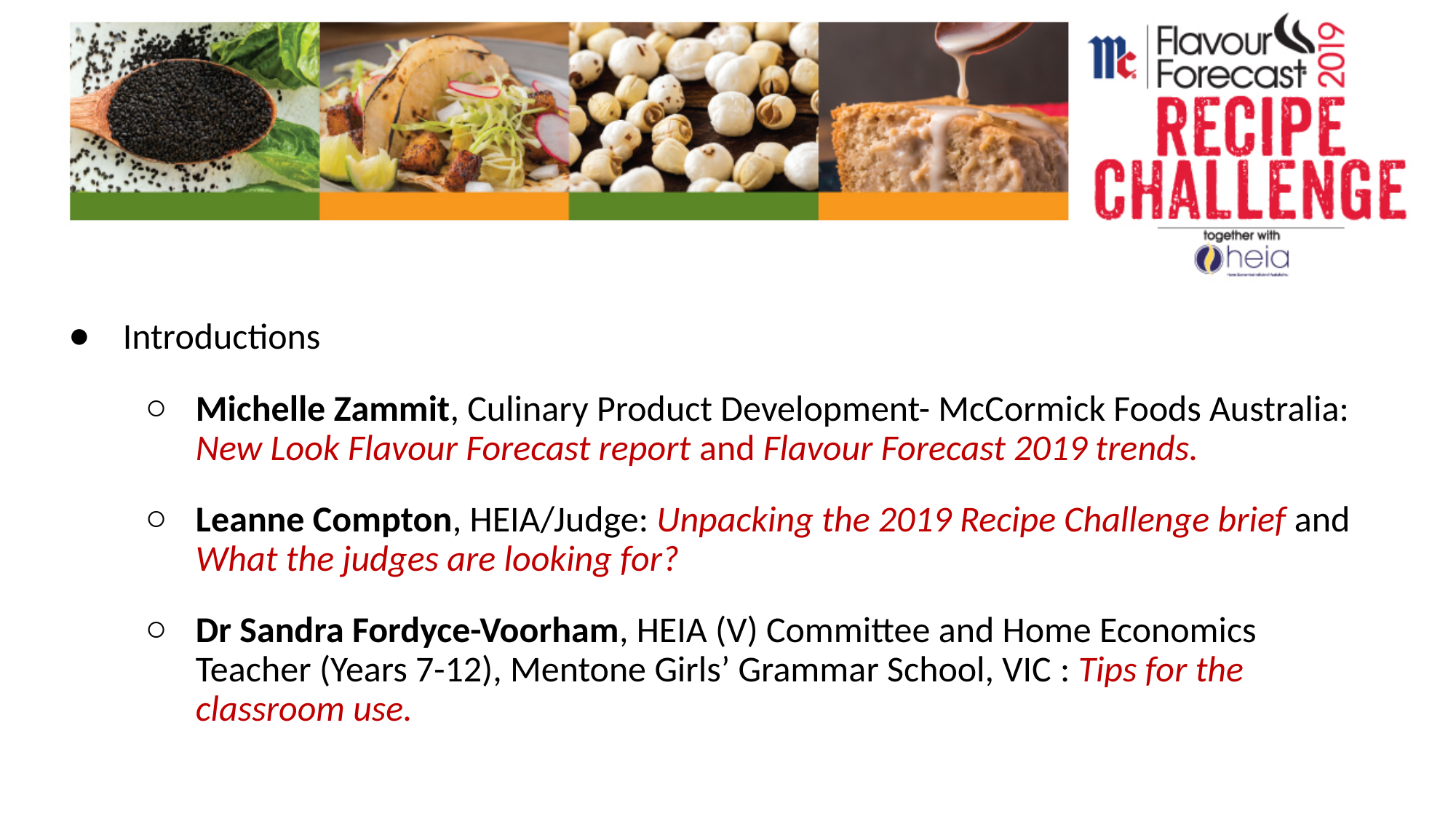

Introductions
Michelle Zammit, Culinary Product Development- McCormick Foods Australia: New Look Flavour Forecast report and Flavour Forecast 2019 trends.
Leanne Compton, HEIA/Judge: Unpacking the 2019 Recipe Challenge brief and What the judges are looking for?
Dr Sandra Fordyce-Voorham, HEIA (V) Committee and Home Economics Teacher (Years 7-12), Mentone Girls’ Grammar School, VIC : Tips for the classroom use.